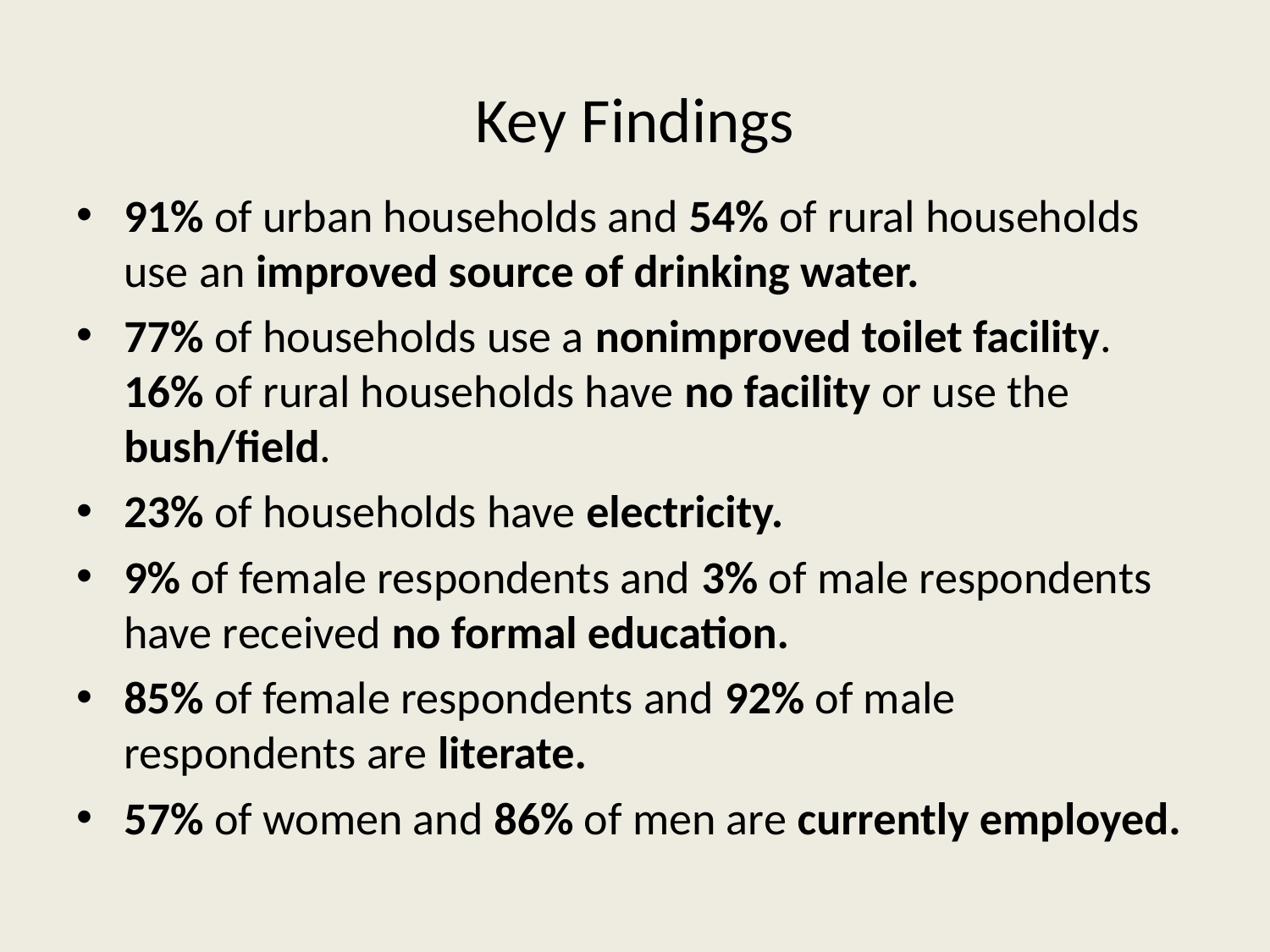

# Key Findings
91% of urban households and 54% of rural households use an improved source of drinking water.
77% of households use a nonimproved toilet facility. 16% of rural households have no facility or use the bush/field.
23% of households have electricity.
9% of female respondents and 3% of male respondents have received no formal education.
85% of female respondents and 92% of male respondents are literate.
57% of women and 86% of men are currently employed.